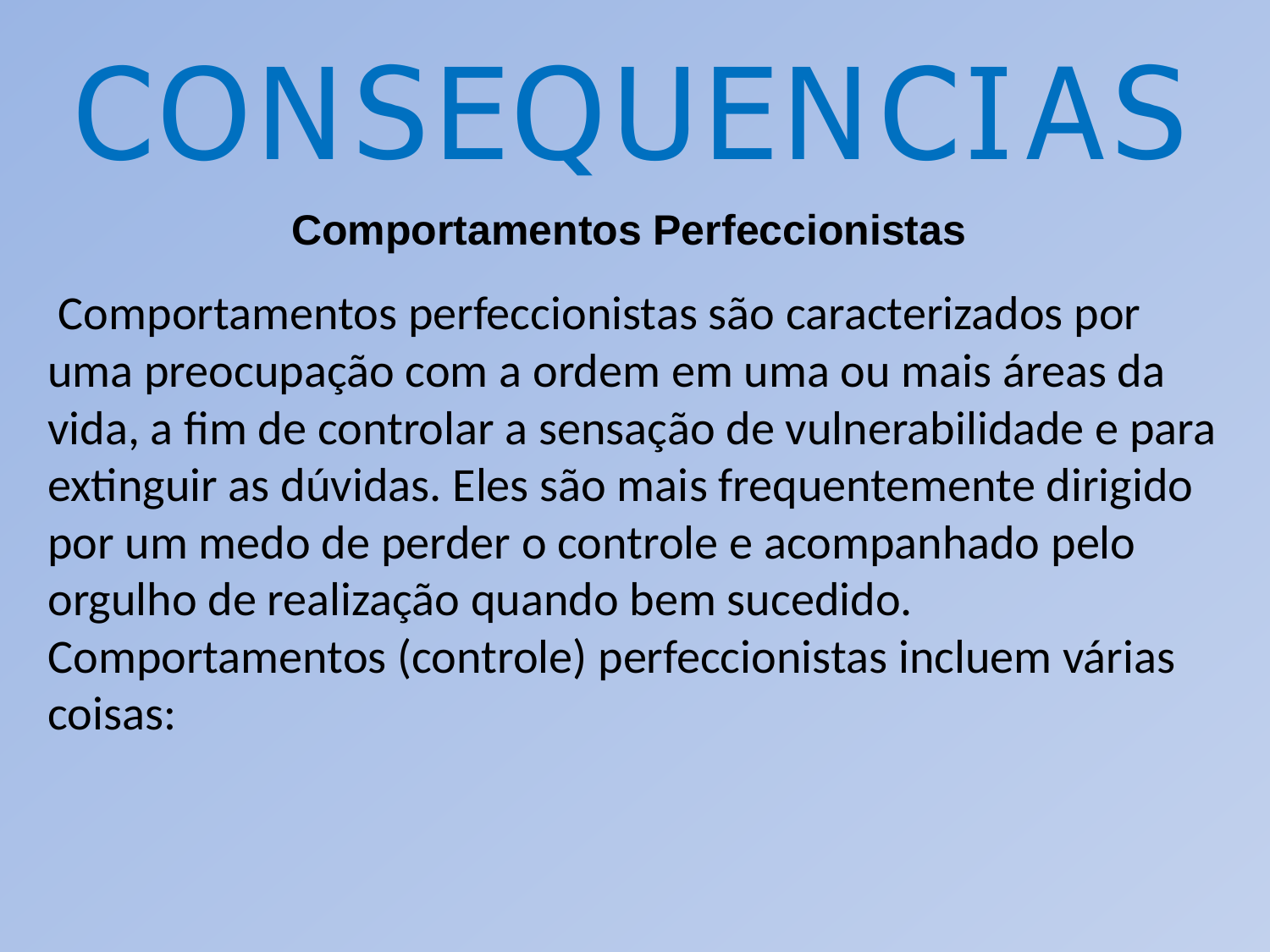

CONSEQUENCIAS

Comportamentos Perfeccionistas

 Comportamentos perfeccionistas são caracterizados por uma preocupação com a ordem em uma ou mais áreas da vida, a fim de controlar a sensação de vulnerabilidade e para extinguir as dúvidas. Eles são mais frequentemente dirigido por um medo de perder o controle e acompanhado pelo orgulho de realização quando bem sucedido. Comportamentos (controle) perfeccionistas incluem várias coisas: